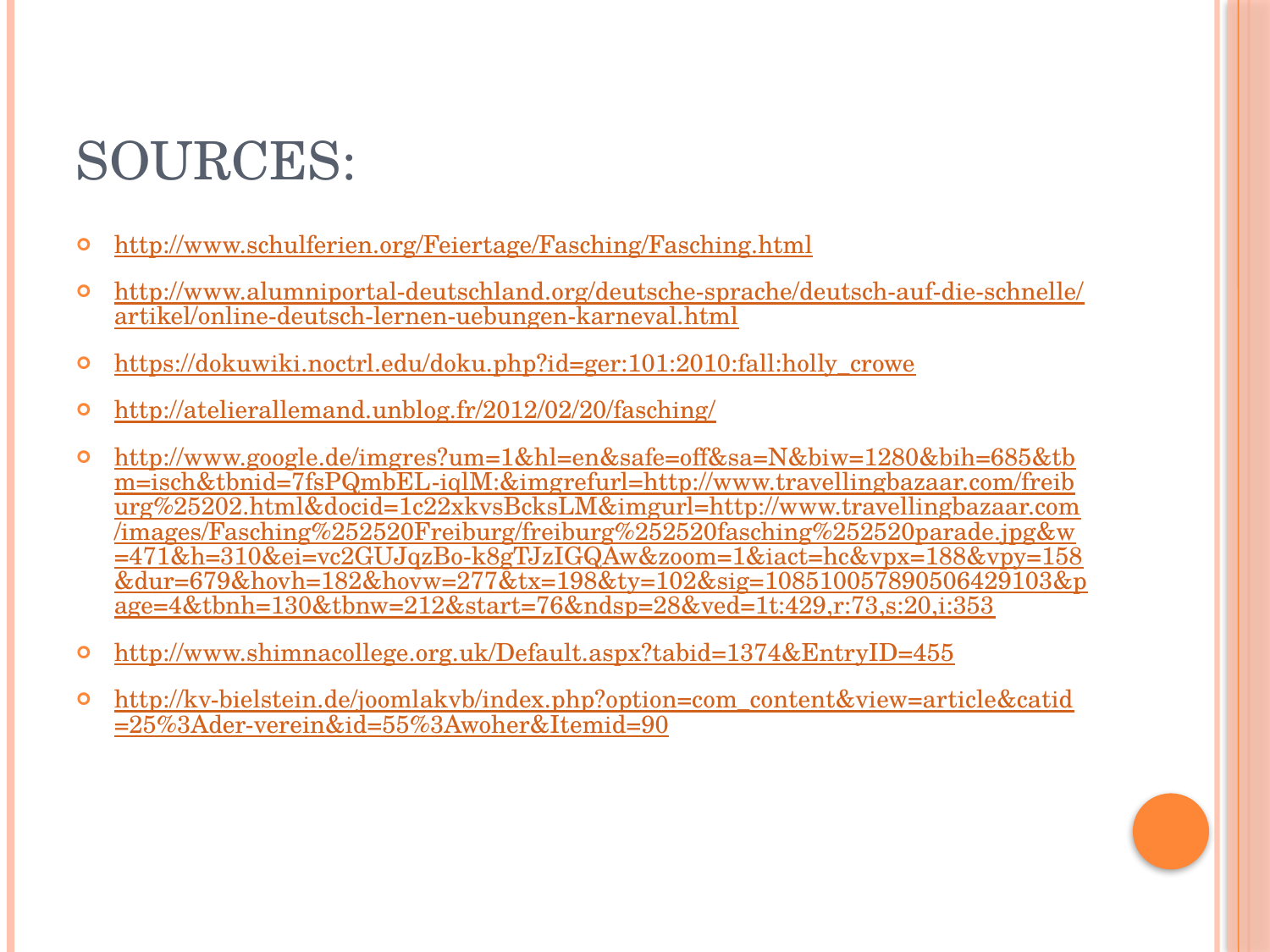

# Sources:
http://www.schulferien.org/Feiertage/Fasching/Fasching.html
http://www.alumniportal-deutschland.org/deutsche-sprache/deutsch-auf-die-schnelle/artikel/online-deutsch-lernen-uebungen-karneval.html
https://dokuwiki.noctrl.edu/doku.php?id=ger:101:2010:fall:holly_crowe
http://atelierallemand.unblog.fr/2012/02/20/fasching/
http://www.google.de/imgres?um=1&hl=en&safe=off&sa=N&biw=1280&bih=685&tbm=isch&tbnid=7fsPQmbEL-iqlM:&imgrefurl=http://www.travellingbazaar.com/freiburg%25202.html&docid=1c22xkvsBcksLM&imgurl=http://www.travellingbazaar.com/images/Fasching%252520Freiburg/freiburg%252520fasching%252520parade.jpg&w=471&h=310&ei=vc2GUJqzBo-k8gTJzIGQAw&zoom=1&iact=hc&vpx=188&vpy=158&dur=679&hovh=182&hovw=277&tx=198&ty=102&sig=108510057890506429103&page=4&tbnh=130&tbnw=212&start=76&ndsp=28&ved=1t:429,r:73,s:20,i:353
http://www.shimnacollege.org.uk/Default.aspx?tabid=1374&EntryID=455
http://kv-bielstein.de/joomlakvb/index.php?option=com_content&view=article&catid=25%3Ader-verein&id=55%3Awoher&Itemid=90